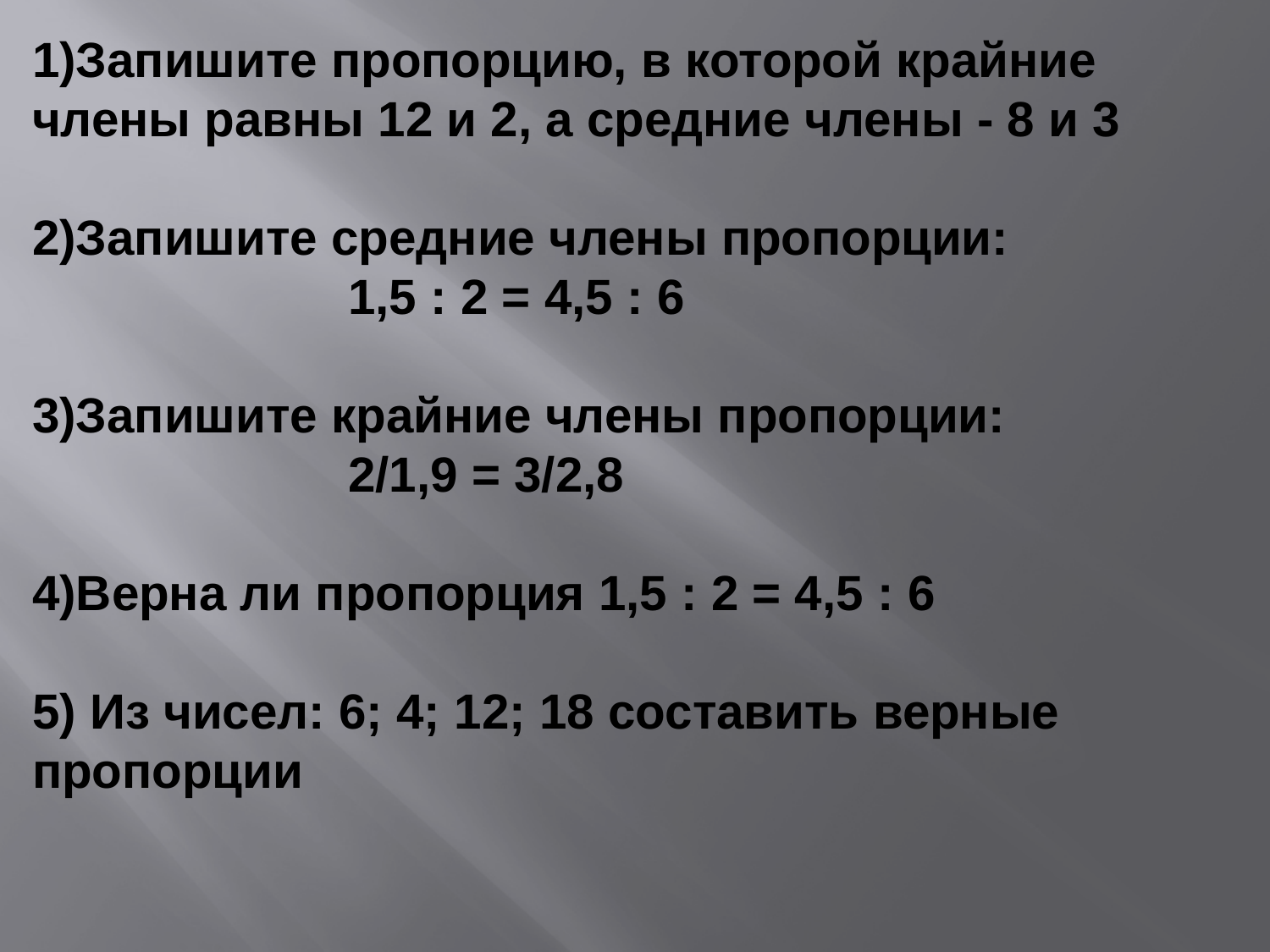

# 1)Запишите пропорцию, в которой крайние члены равны 12 и 2, а средние члены - 8 и 3 2)Запишите средние члены пропорции: 1,5 : 2 = 4,5 : 6 3)Запишите крайние члены пропорции: 2/1,9 = 3/2,8 4)Верна ли пропорция 1,5 : 2 = 4,5 : 6 5) Из чисел: 6; 4; 12; 18 составить верные пропорции